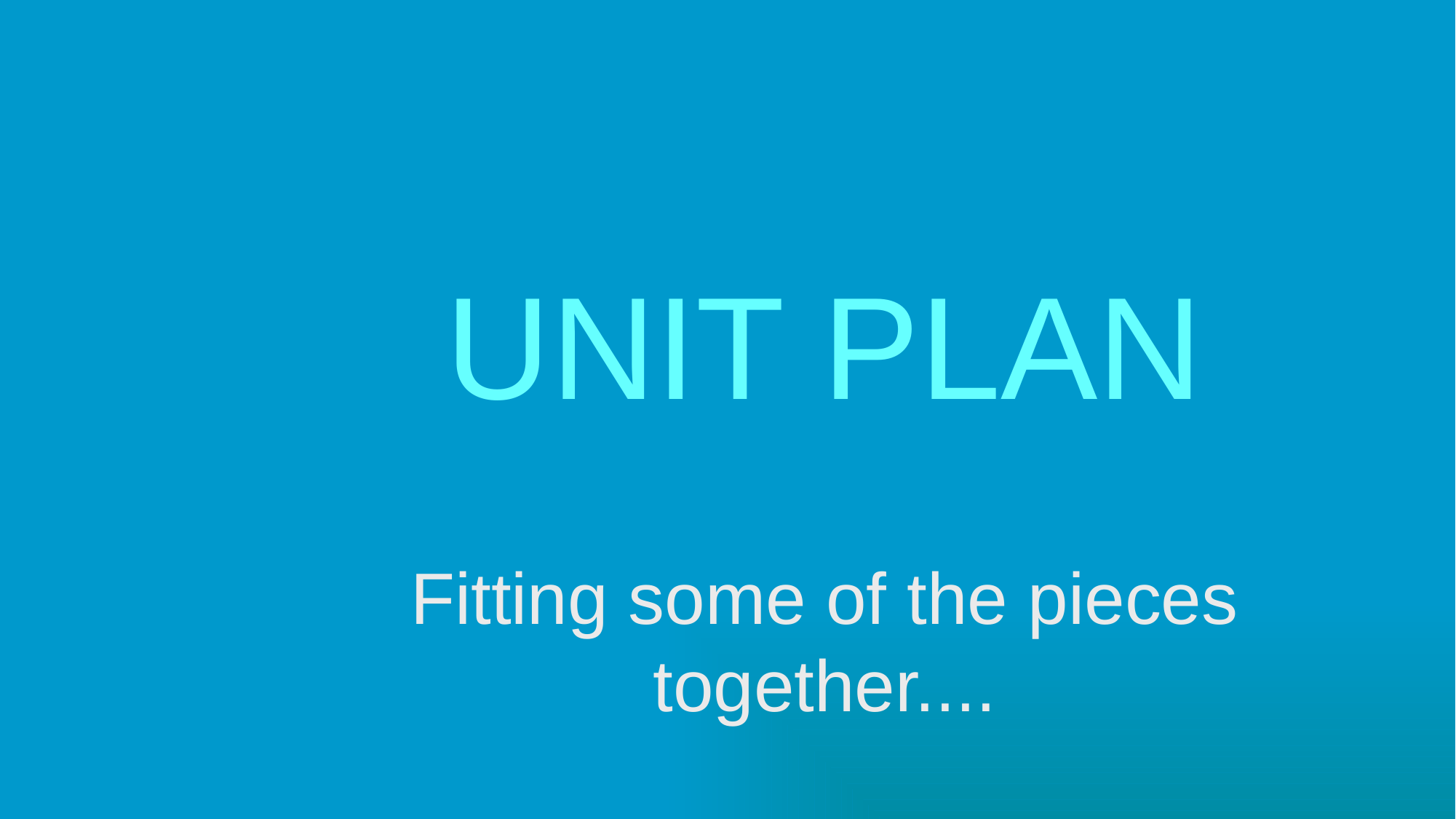

# UNIT PLAN
Fitting some of the pieces together....